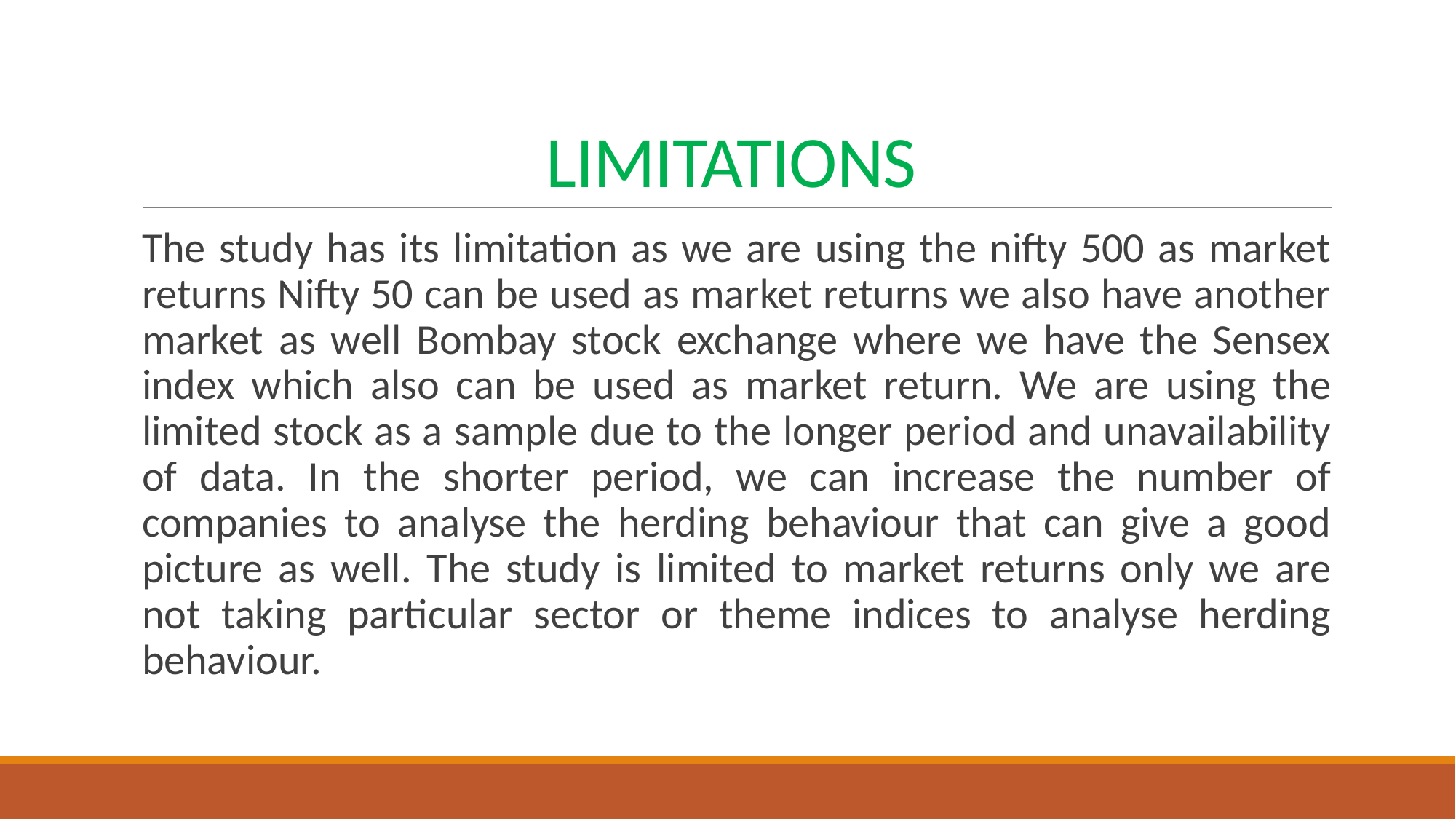

# LIMITATIONS
The study has its limitation as we are using the nifty 500 as market returns Nifty 50 can be used as market returns we also have another market as well Bombay stock exchange where we have the Sensex index which also can be used as market return. We are using the limited stock as a sample due to the longer period and unavailability of data. In the shorter period, we can increase the number of companies to analyse the herding behaviour that can give a good picture as well. The study is limited to market returns only we are not taking particular sector or theme indices to analyse herding behaviour.